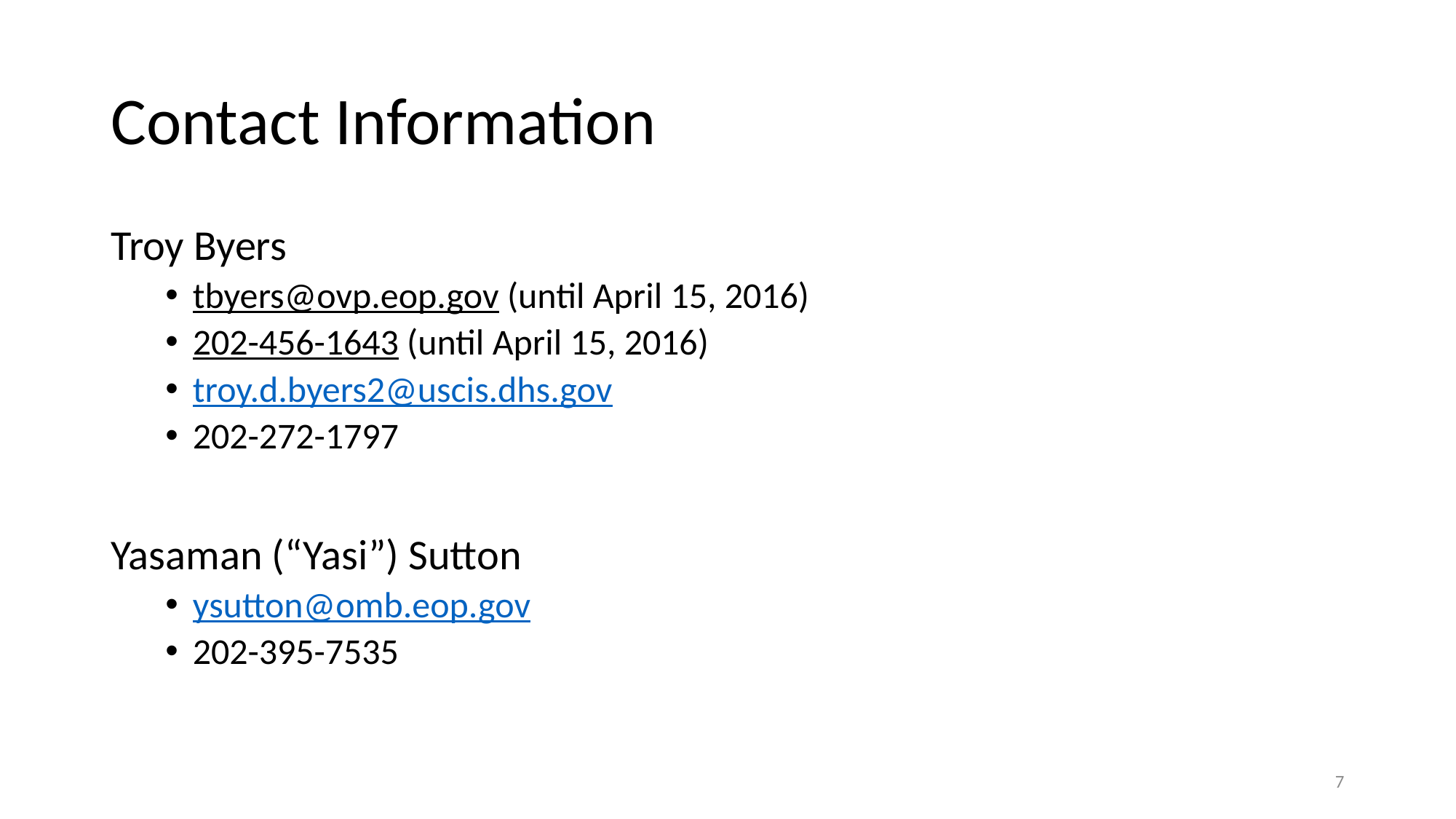

# Contact Information
Troy Byers
tbyers@ovp.eop.gov (until April 15, 2016)
202-456-1643 (until April 15, 2016)
troy.d.byers2@uscis.dhs.gov
202-272-1797

Yasaman (“Yasi”) Sutton
ysutton@omb.eop.gov
202-395-7535

7